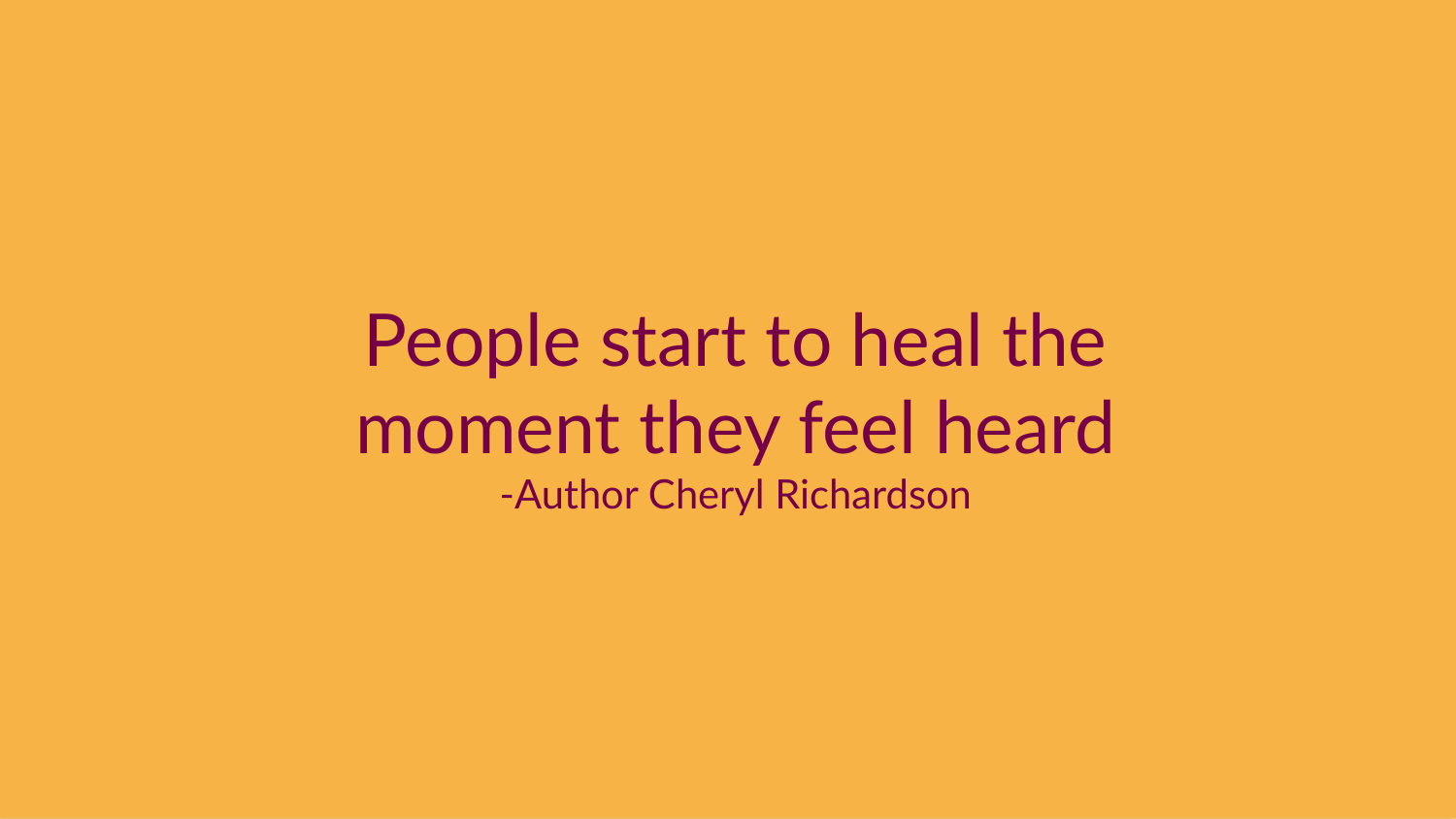

# People start to heal the moment they feel heard -Author Cheryl Richardson